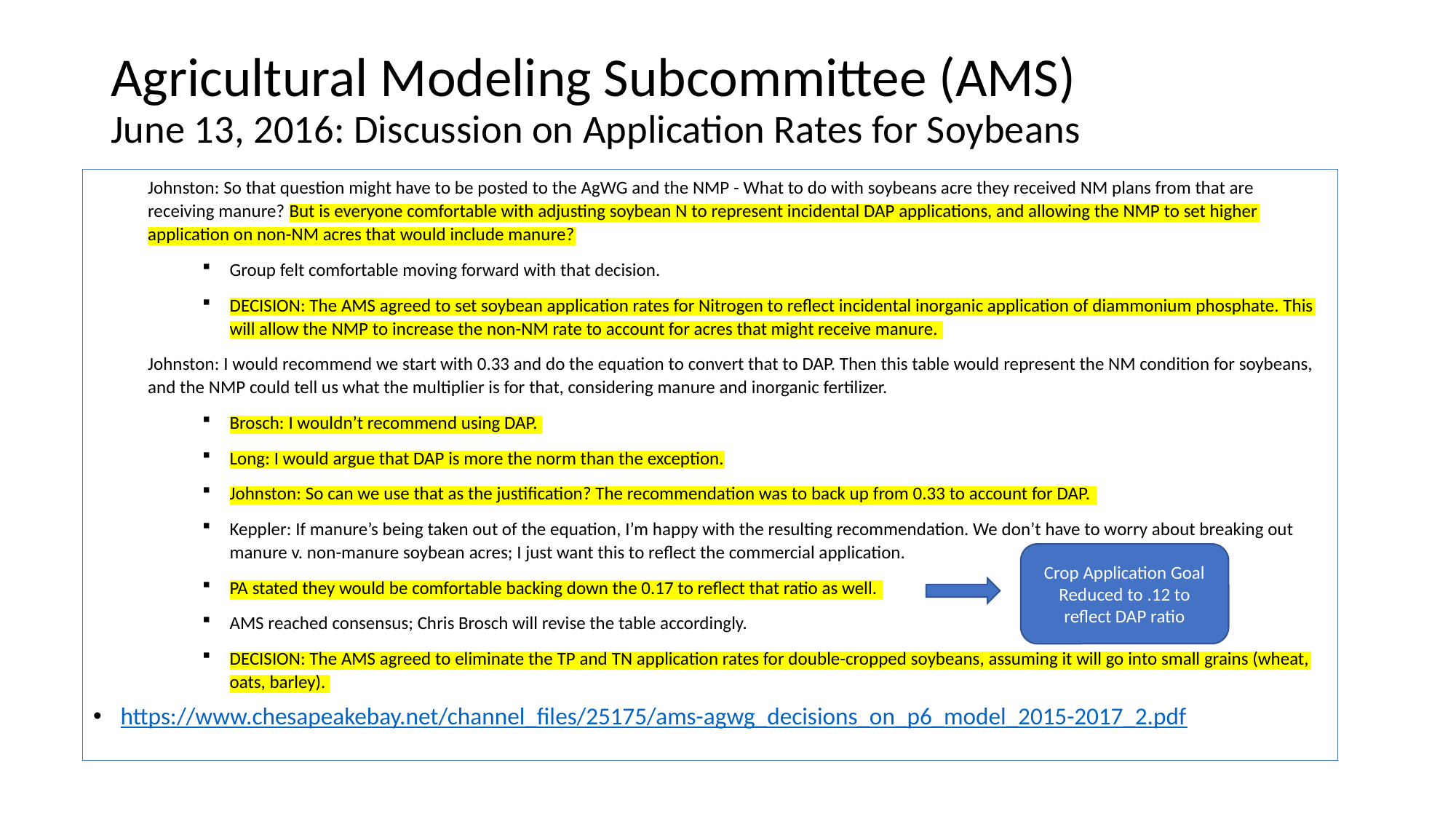

# Agricultural Modeling Subcommittee (AMS) June 13, 2016: Discussion on Application Rates for Soybeans
Johnston: So that question might have to be posted to the AgWG and the NMP - What to do with soybeans acre they received NM plans from that are receiving manure? But is everyone comfortable with adjusting soybean N to represent incidental DAP applications, and allowing the NMP to set higher application on non-NM acres that would include manure?
Group felt comfortable moving forward with that decision.
DECISION: The AMS agreed to set soybean application rates for Nitrogen to reflect incidental inorganic application of diammonium phosphate. This will allow the NMP to increase the non-NM rate to account for acres that might receive manure.
Johnston: I would recommend we start with 0.33 and do the equation to convert that to DAP. Then this table would represent the NM condition for soybeans, and the NMP could tell us what the multiplier is for that, considering manure and inorganic fertilizer.
Brosch: I wouldn’t recommend using DAP.
Long: I would argue that DAP is more the norm than the exception.
Johnston: So can we use that as the justification? The recommendation was to back up from 0.33 to account for DAP.
Keppler: If manure’s being taken out of the equation, I’m happy with the resulting recommendation. We don’t have to worry about breaking out manure v. non-manure soybean acres; I just want this to reflect the commercial application.
PA stated they would be comfortable backing down the 0.17 to reflect that ratio as well.
AMS reached consensus; Chris Brosch will revise the table accordingly.
DECISION: The AMS agreed to eliminate the TP and TN application rates for double-cropped soybeans, assuming it will go into small grains (wheat, oats, barley).
https://www.chesapeakebay.net/channel_files/25175/ams-agwg_decisions_on_p6_model_2015-2017_2.pdf
Crop Application Goal Reduced to .12 to reflect DAP ratio